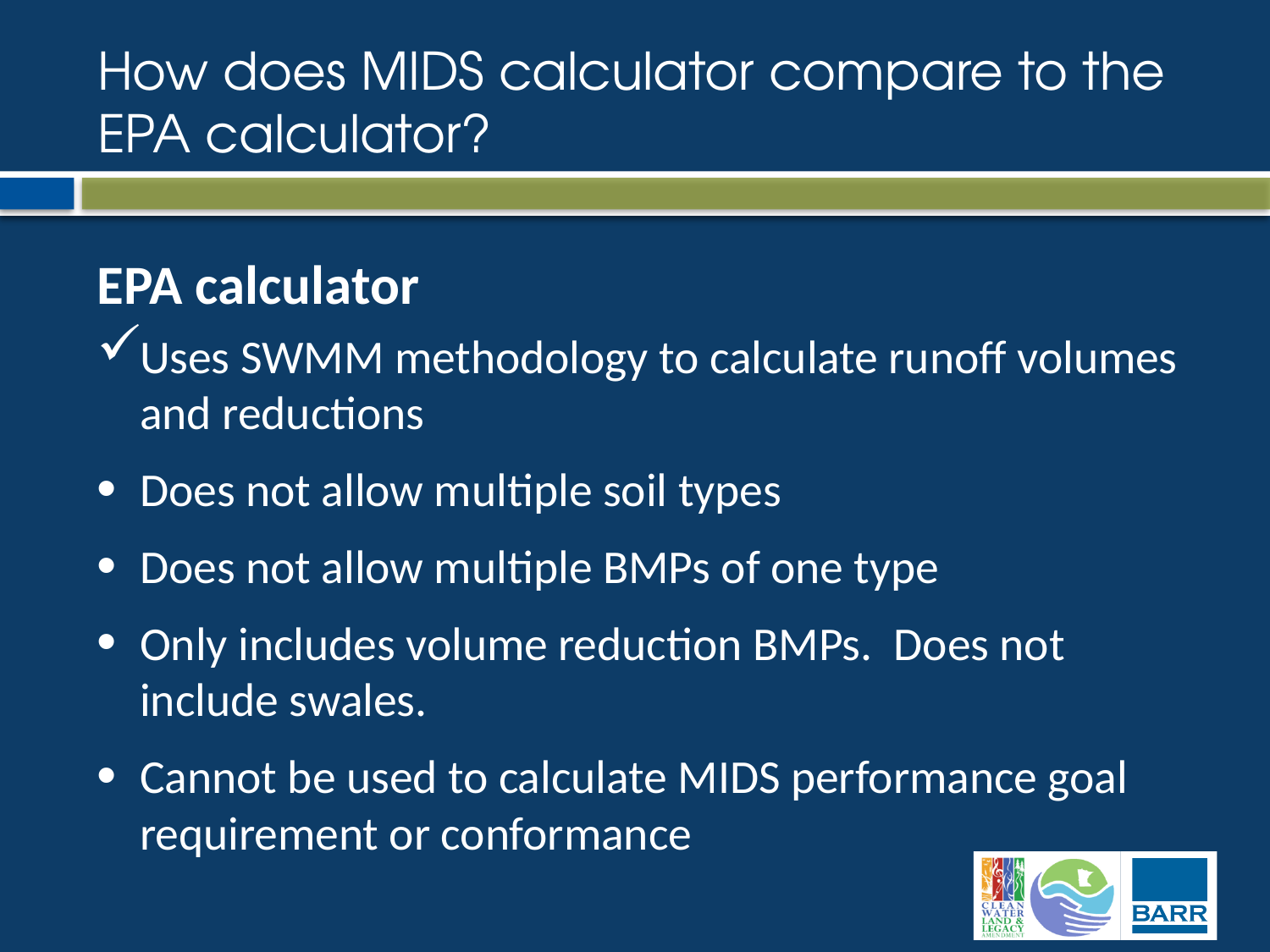

# How does MIDS calculator compare to the EPA calculator?
EPA calculator
Uses SWMM methodology to calculate runoff volumes and reductions
Does not allow multiple soil types
Does not allow multiple BMPs of one type
Only includes volume reduction BMPs.  Does not include swales.
Cannot be used to calculate MIDS performance goal requirement or conformance